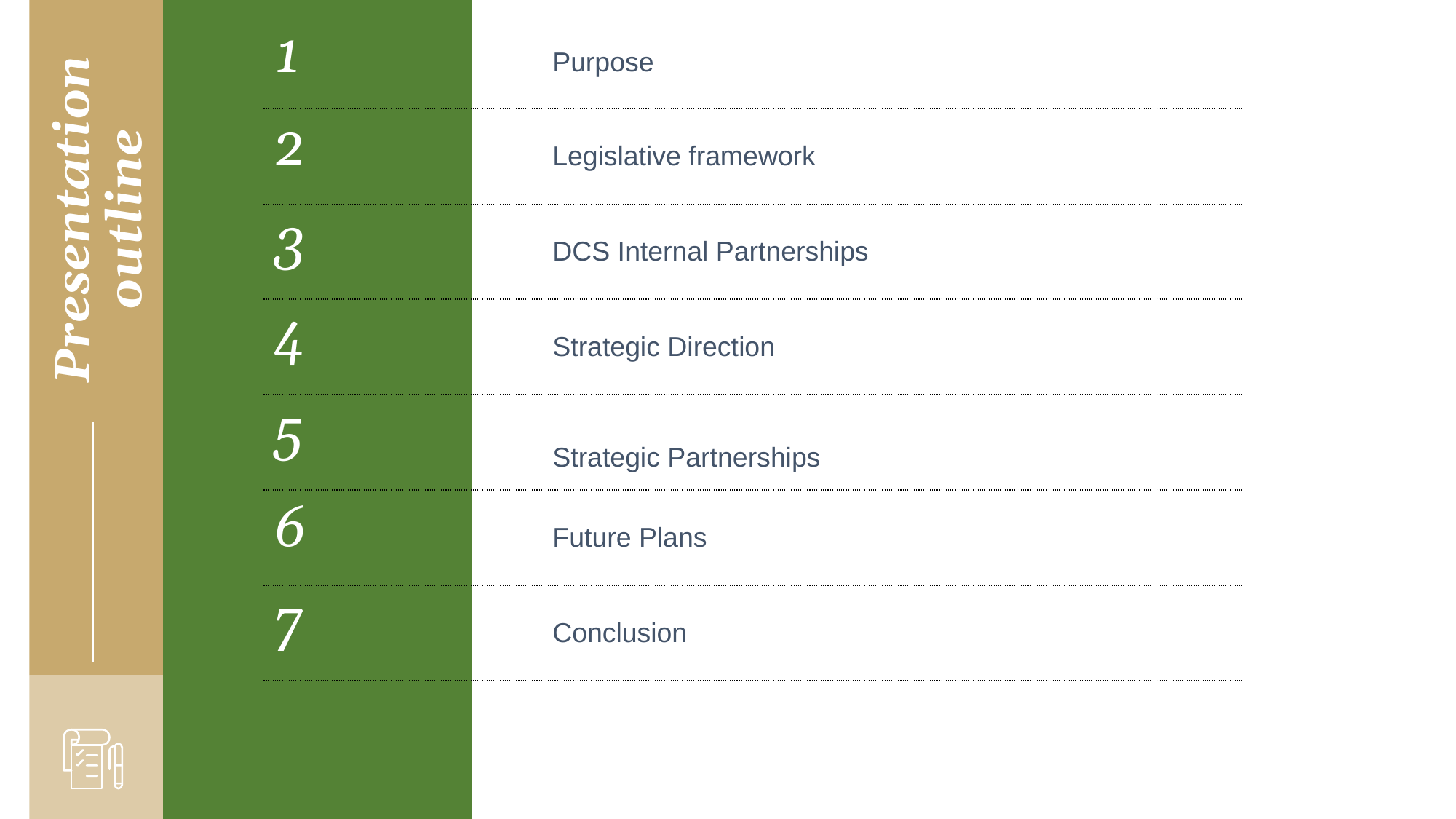

| 1 | Purpose |
| --- | --- |
| 2 | Legislative framework |
| 3 | DCS Internal Partnerships |
| 4 | Strategic Direction |
| 5 | Strategic Partnerships |
| 6 | Future Plans |
| 7 | Conclusion |
Presentation outline